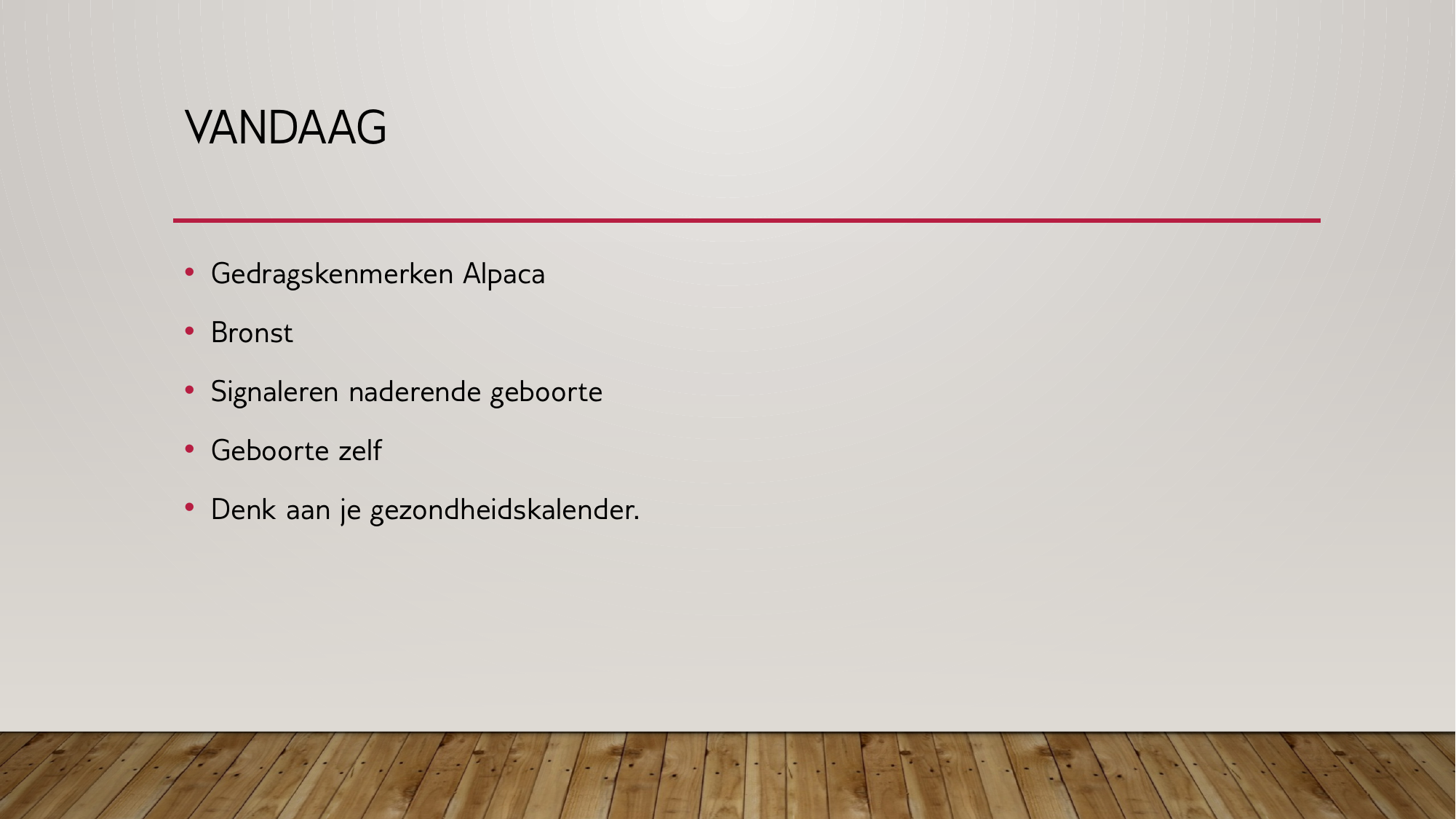

# vandaag
Gedragskenmerken Alpaca
Bronst
Signaleren naderende geboorte
Geboorte zelf
Denk aan je gezondheidskalender.